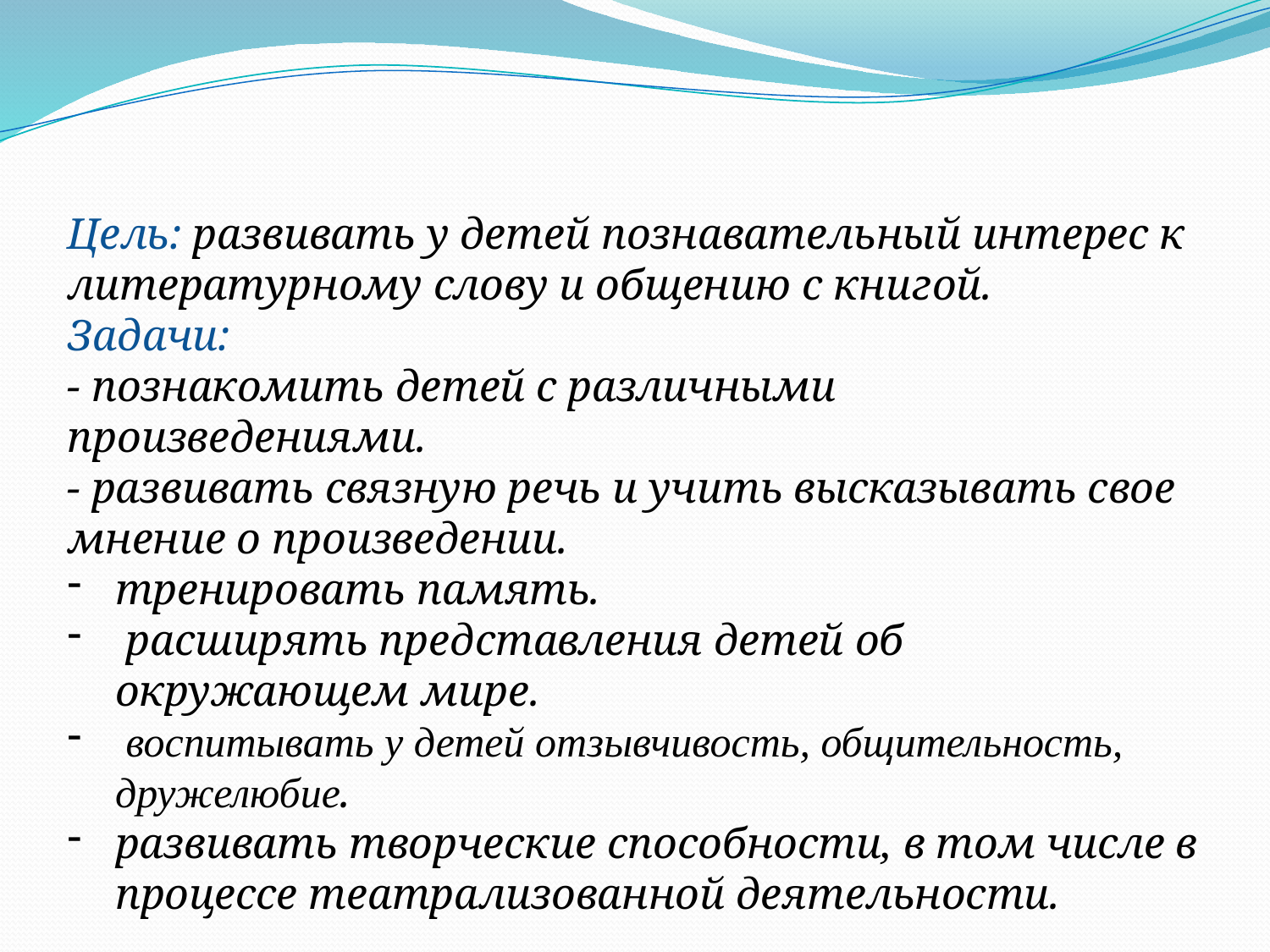

Цель: развивать у детей познавательный интерес к литературному слову и общению с книгой.
Задачи:
- познакомить детей с различными произведениями.
- развивать связную речь и учить высказывать свое мнение о произведении.
тренировать память.
 расширять представления детей об окружающем мире.
 воспитывать у детей отзывчивость, общительность, дружелюбие.
развивать творческие способности, в том числе в процессе театрализованной деятельности.